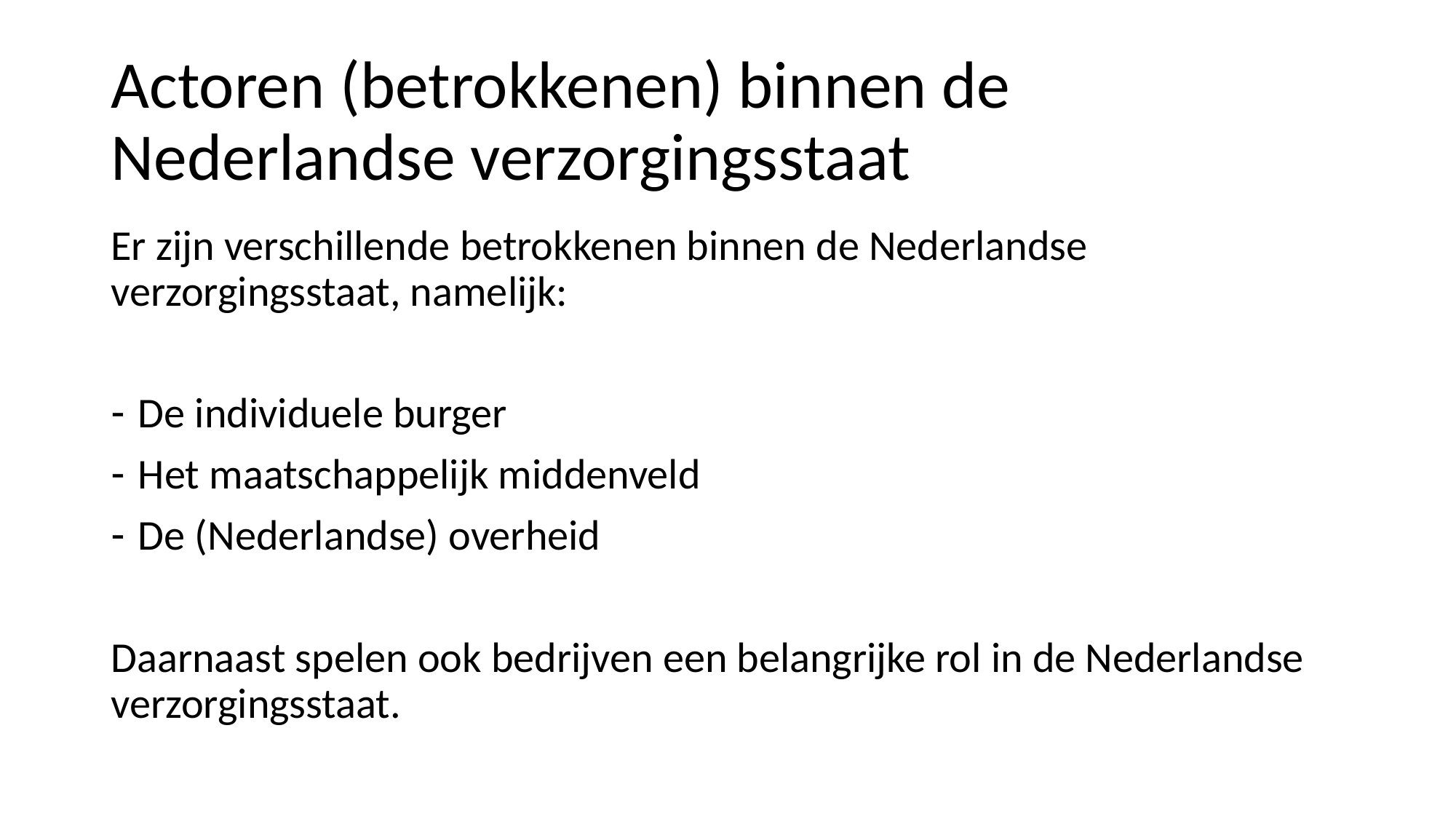

# Actoren (betrokkenen) binnen de Nederlandse verzorgingsstaat
Er zijn verschillende betrokkenen binnen de Nederlandse verzorgingsstaat, namelijk:

De individuele burger
Het maatschappelijk middenveld
De (Nederlandse) overheid

Daarnaast spelen ook bedrijven een belangrijke rol in de Nederlandse verzorgingsstaat.